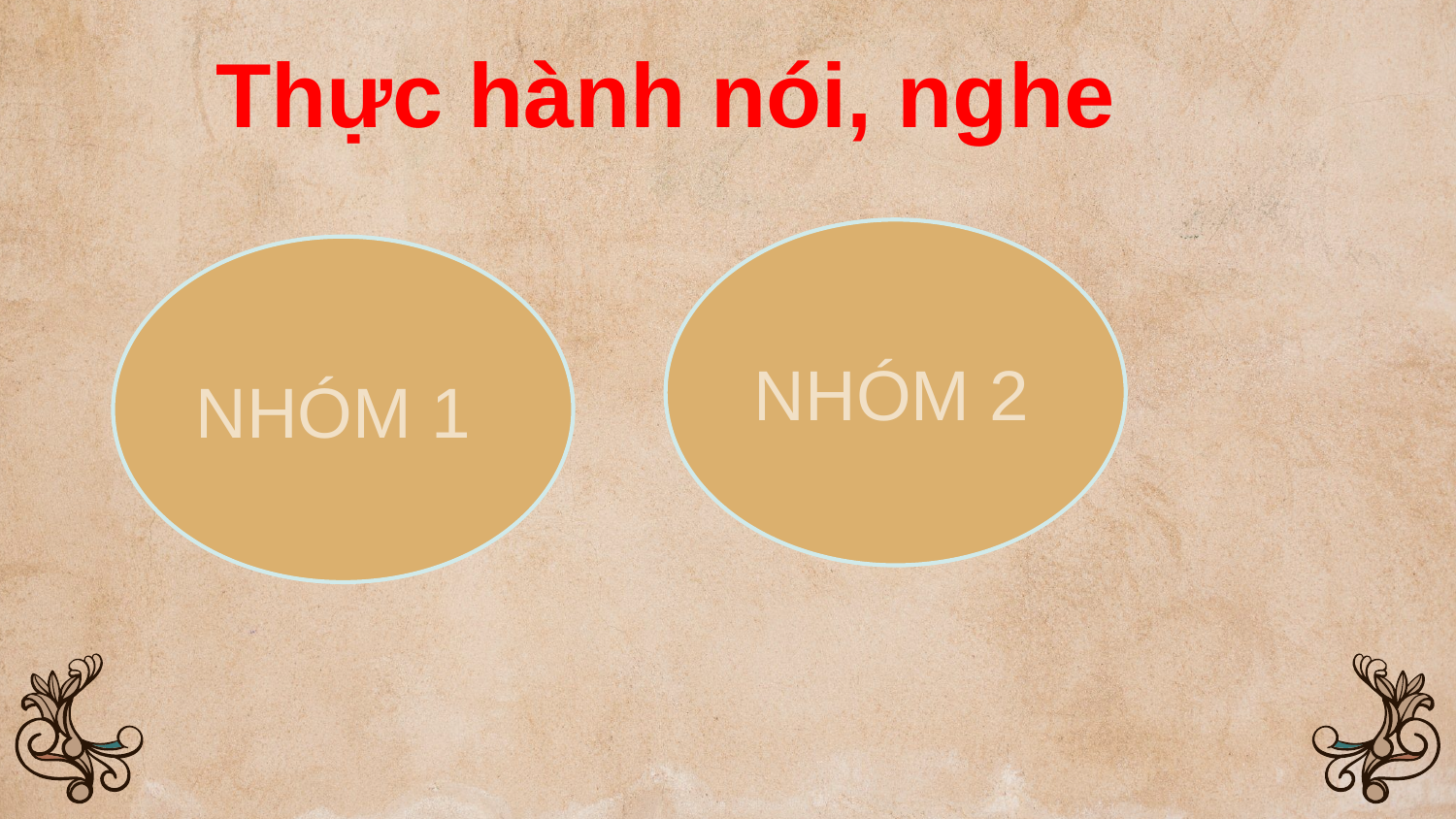

# Thực hành nói, nghe
NHÓM 2
NHÓM 1